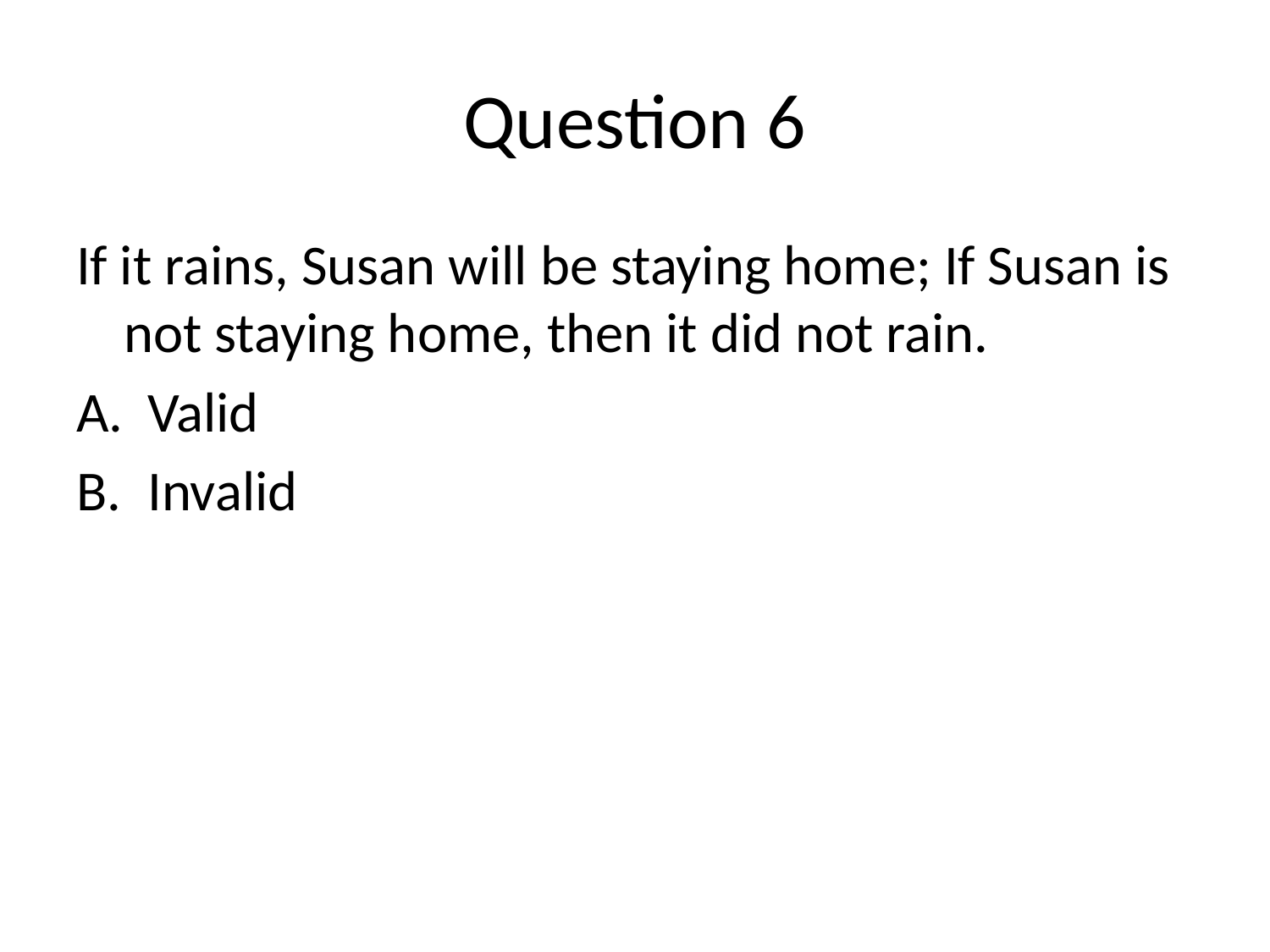

# Question 6
If it rains, Susan will be staying home; If Susan is not staying home, then it did not rain.
Valid
Invalid